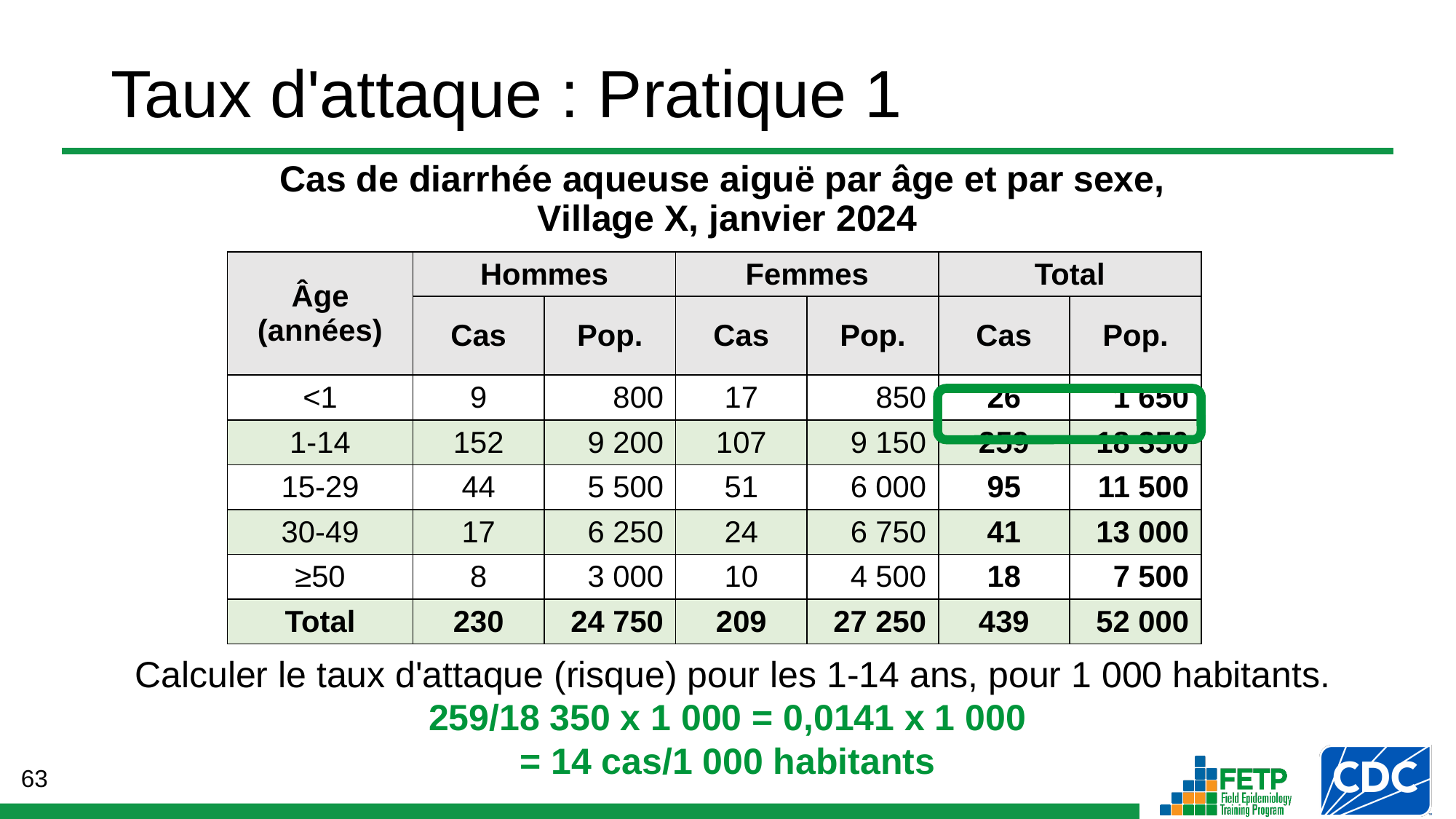

# Taux d'attaque : Pratique 1
Cas de diarrhée aqueuse aiguë par âge et par sexe,
Village X, janvier 2024

| Âge (années) | Hommes |  | Femmes |  | Total |  |
| --- | --- | --- | --- | --- | --- | --- |
|  | Cas | Pop. | Cas | Pop. | Cas | Pop. |
| <1 | 9 | 800 | 17 | 850 | 26 | 1 650 |
| 1-14 | 152 | 9 200 | 107 | 9 150 | 259 | 18 350 |
| 15-29 | 44 | 5 500 | 51 | 6 000 | 95 | 11 500 |
| 30-49 | 17 | 6 250 | 24 | 6 750 | 41 | 13 000 |
| ≥50 | 8 | 3 000 | 10 | 4 500 | 18 | 7 500 |
| Total | 230 | 24 750 | 209 | 27 250 | 439 | 52 000 |

Calculer le taux d'attaque (risque) pour les 1-14 ans, pour 1 000 habitants.

259/18 350 x 1 000 = 0,0141 x 1 000
= 14 cas/1 000 habitants